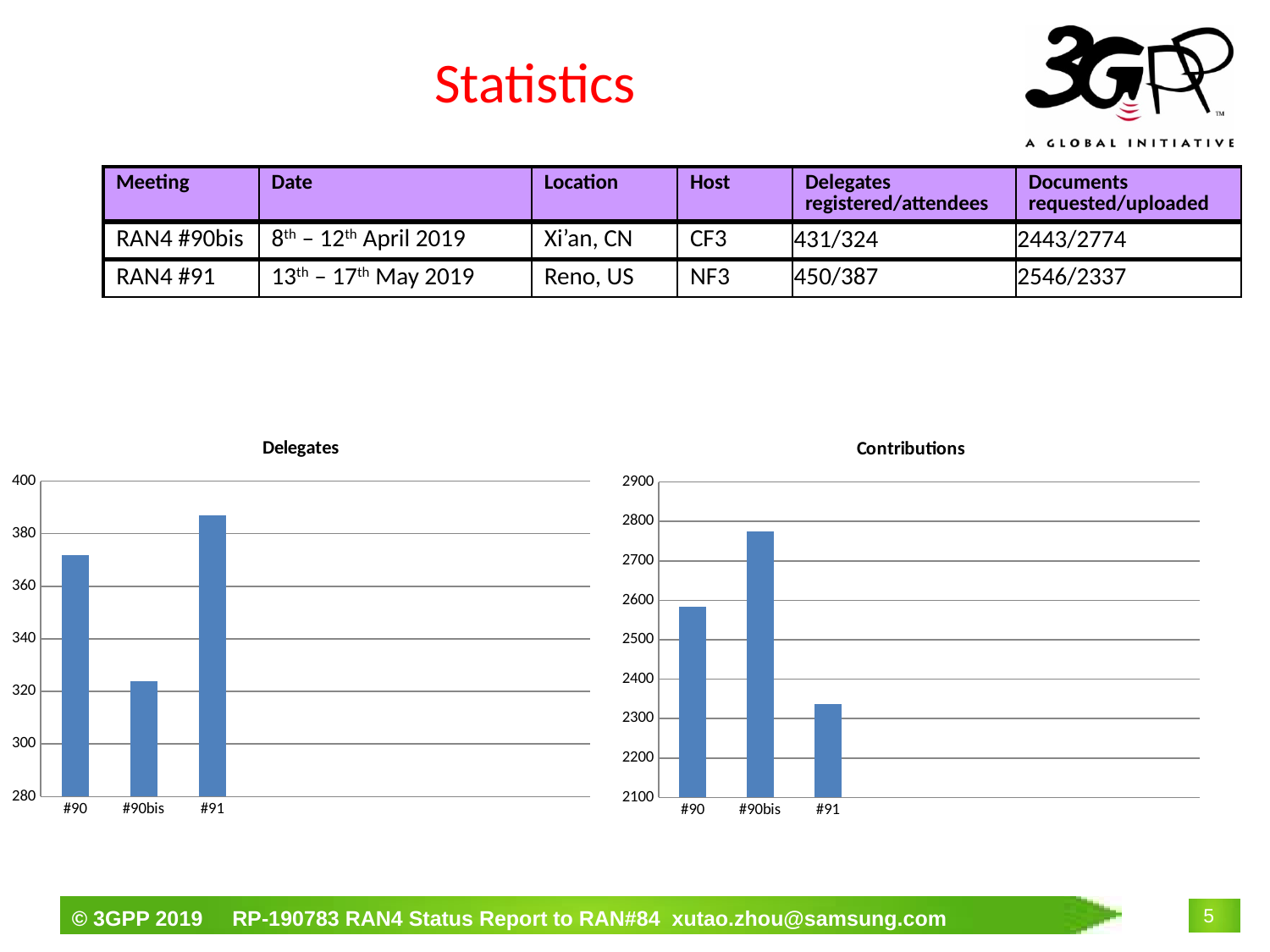

# Statistics
| Meeting | Date | Location | Host | Delegates registered/attendees | Documents requested/uploaded |
| --- | --- | --- | --- | --- | --- |
| RAN4 #90bis | 8th – 12th April 2019 | Xi’an, CN | CF3 | 431/324 | 2443/2774 |
| RAN4 #91 | 13th – 17th May 2019 | Reno, US | NF3 | 450/387 | 2546/2337 |

### Chart:

| Category | Delegates |
|---|---|
| #90 | 372.0 |
| #90bis | 324.0 |
| #91 | 387.0 |

### Chart:

| Category | Contributions |
|---|---|
| #90 | 2584.0 |
| #90bis | 2774.0 |
| #91 | 2337.0 |